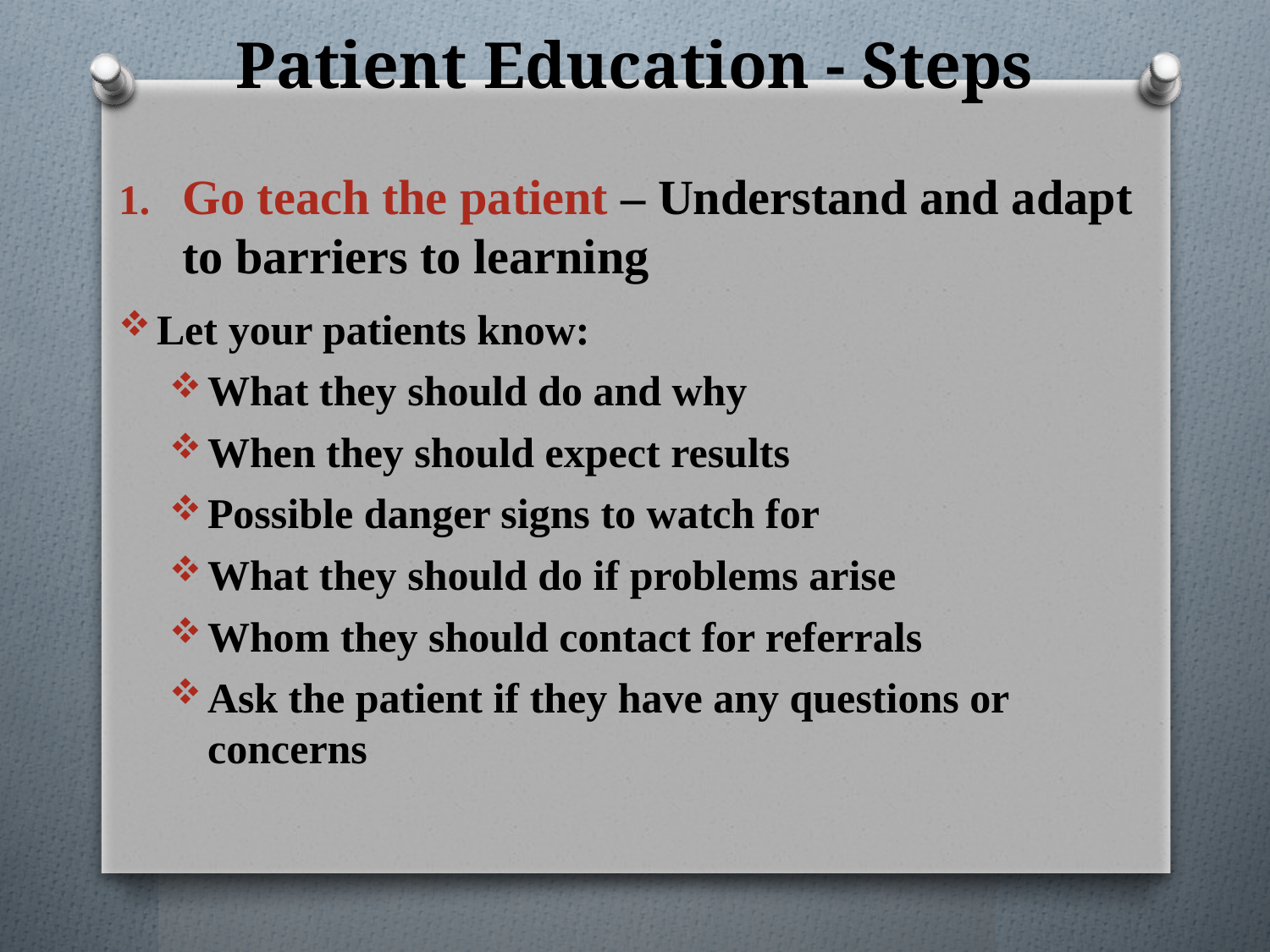

# Patient Education - Steps
Go teach the patient – Understand and adapt to barriers to learning
Let your patients know:
What they should do and why
When they should expect results
Possible danger signs to watch for
What they should do if problems arise
Whom they should contact for referrals
Ask the patient if they have any questions or concerns